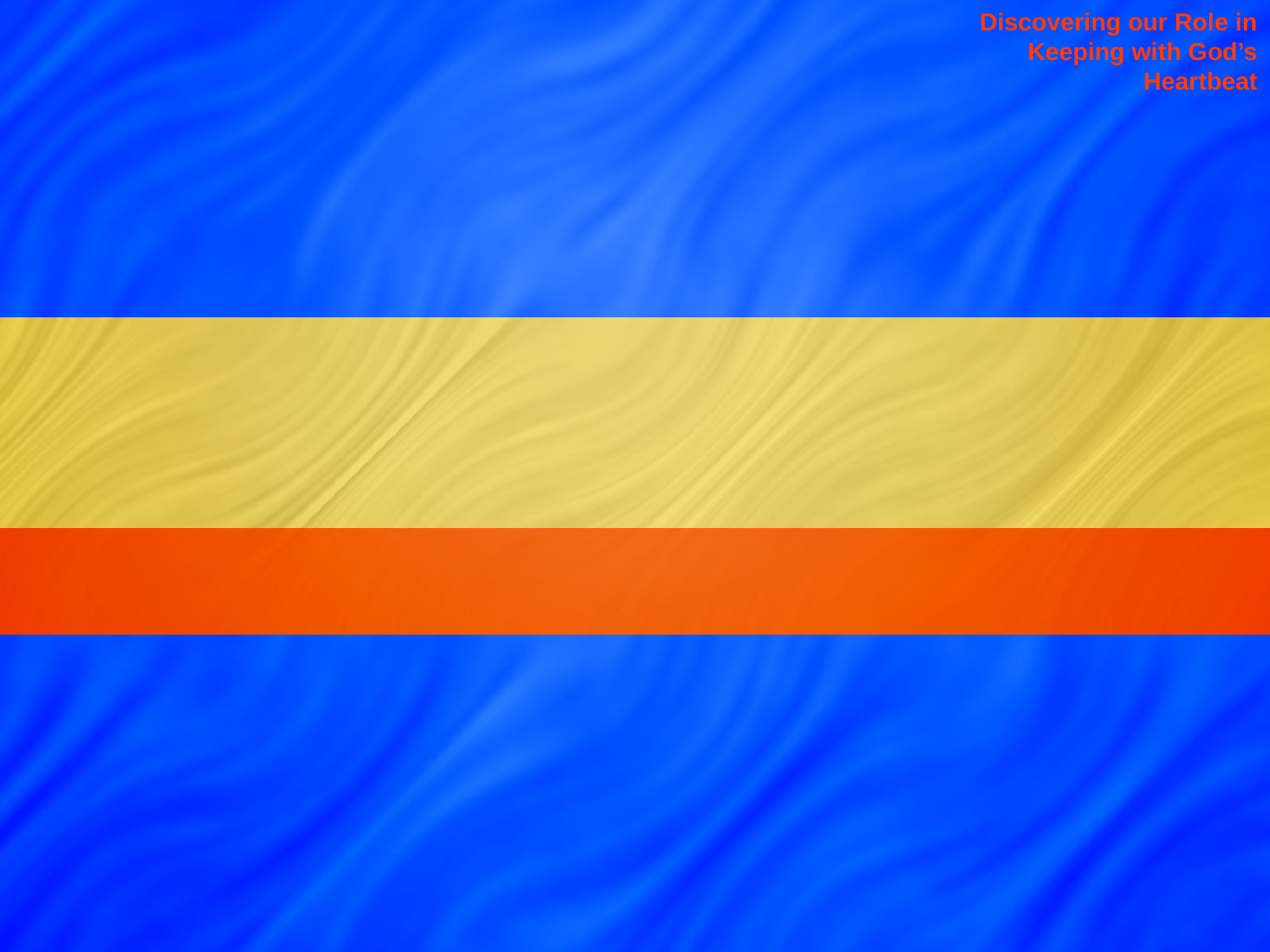

Discovering our Role in Keeping with God’s Heartbeat